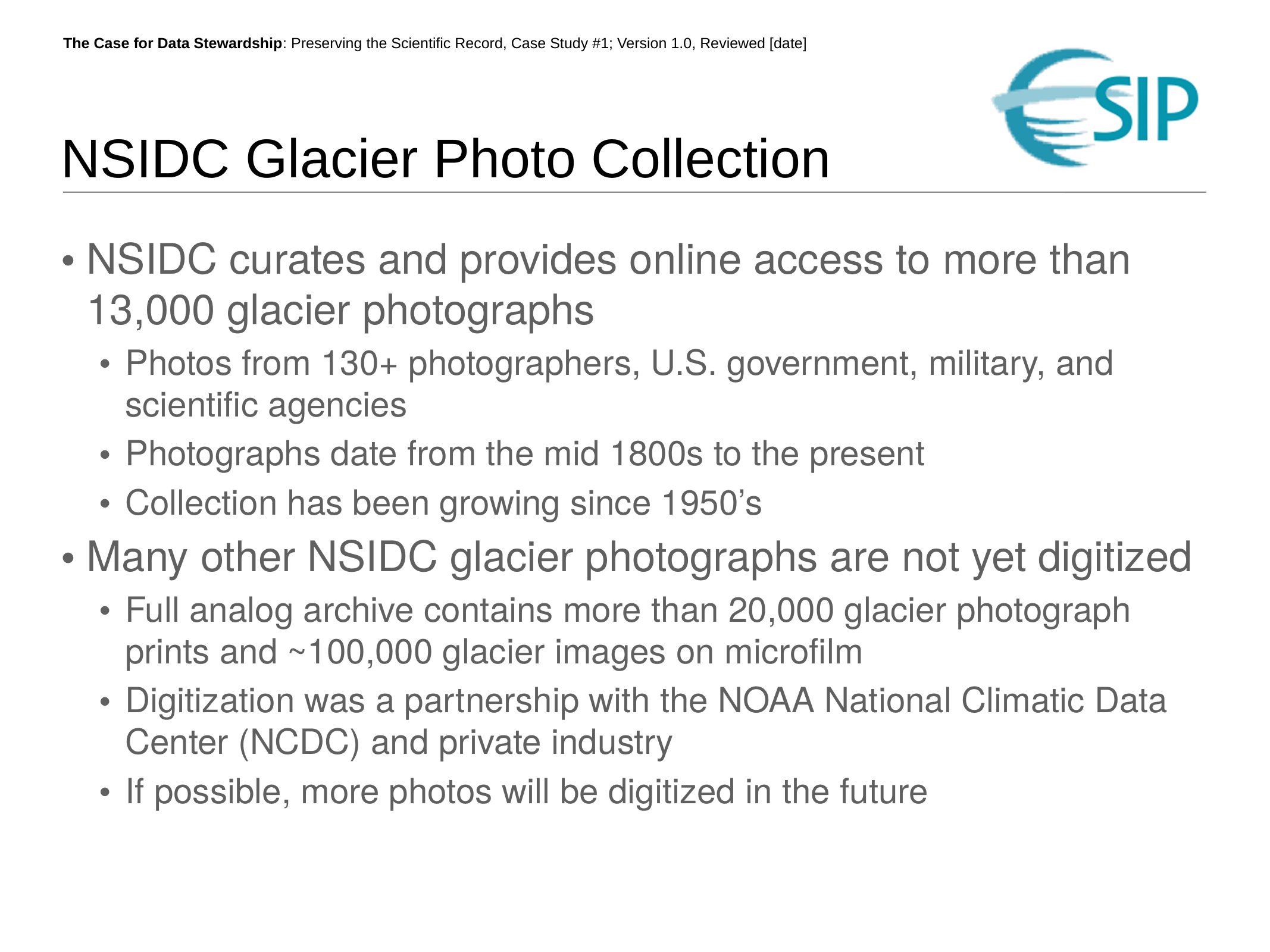

# NSIDC Glacier Photo Collection
NSIDC curates and provides online access to more than 13,000 glacier photographs
Photos from 130+ photographers, U.S. government, military, and scientific agencies
Photographs date from the mid 1800s to the present
Collection has been growing since 1950’s
Many other NSIDC glacier photographs are not yet digitized
Full analog archive contains more than 20,000 glacier photograph prints and ~100,000 glacier images on microfilm
Digitization was a partnership with the NOAA National Climatic Data Center (NCDC) and private industry
If possible, more photos will be digitized in the future